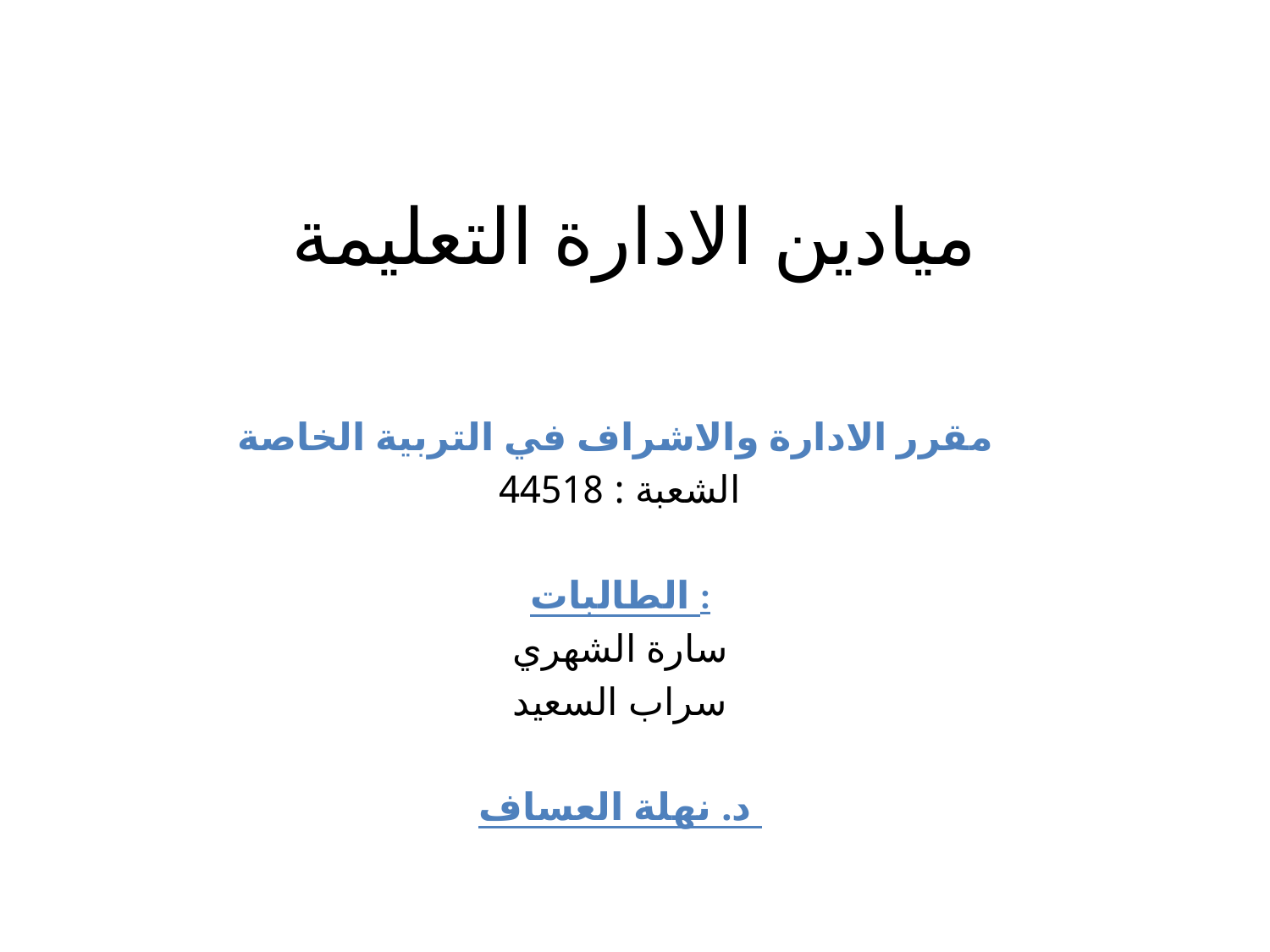

# ميادين الادارة التعليمة
مقرر الادارة والاشراف في التربية الخاصة
الشعبة : 44518

الطالبات :
سارة الشهري
سراب السعيد

د. نهلة العساف